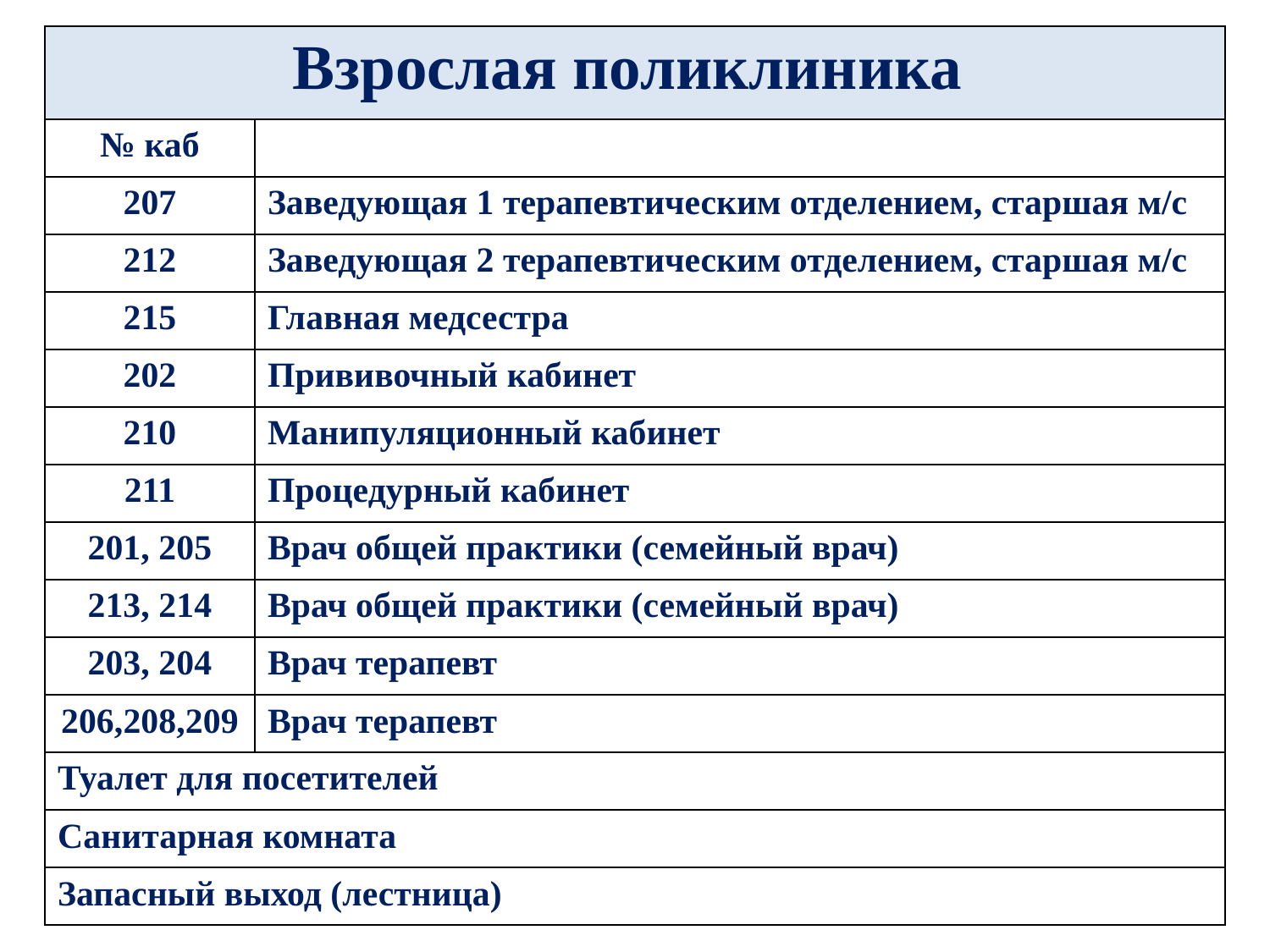

| Взрослая поликлиника |  |
| --- | --- |
| № каб |  |
| 207 | Заведующая 1 терапевтическим отделением, старшая м/с |
| 212 | Заведующая 2 терапевтическим отделением, старшая м/с |
| 215 | Главная медсестра |
| 202 | Прививочный кабинет |
| 210 | Манипуляционный кабинет |
| 211 | Процедурный кабинет |
| 201, 205 | Врач общей практики (семейный врач) |
| 213, 214 | Врач общей практики (семейный врач) |
| 203, 204 | Врач терапевт |
| 206,208,209 | Врач терапевт |
| Туалет для посетителей |  |
| Санитарная комната |  |
| Запасный выход (лестница) |  |